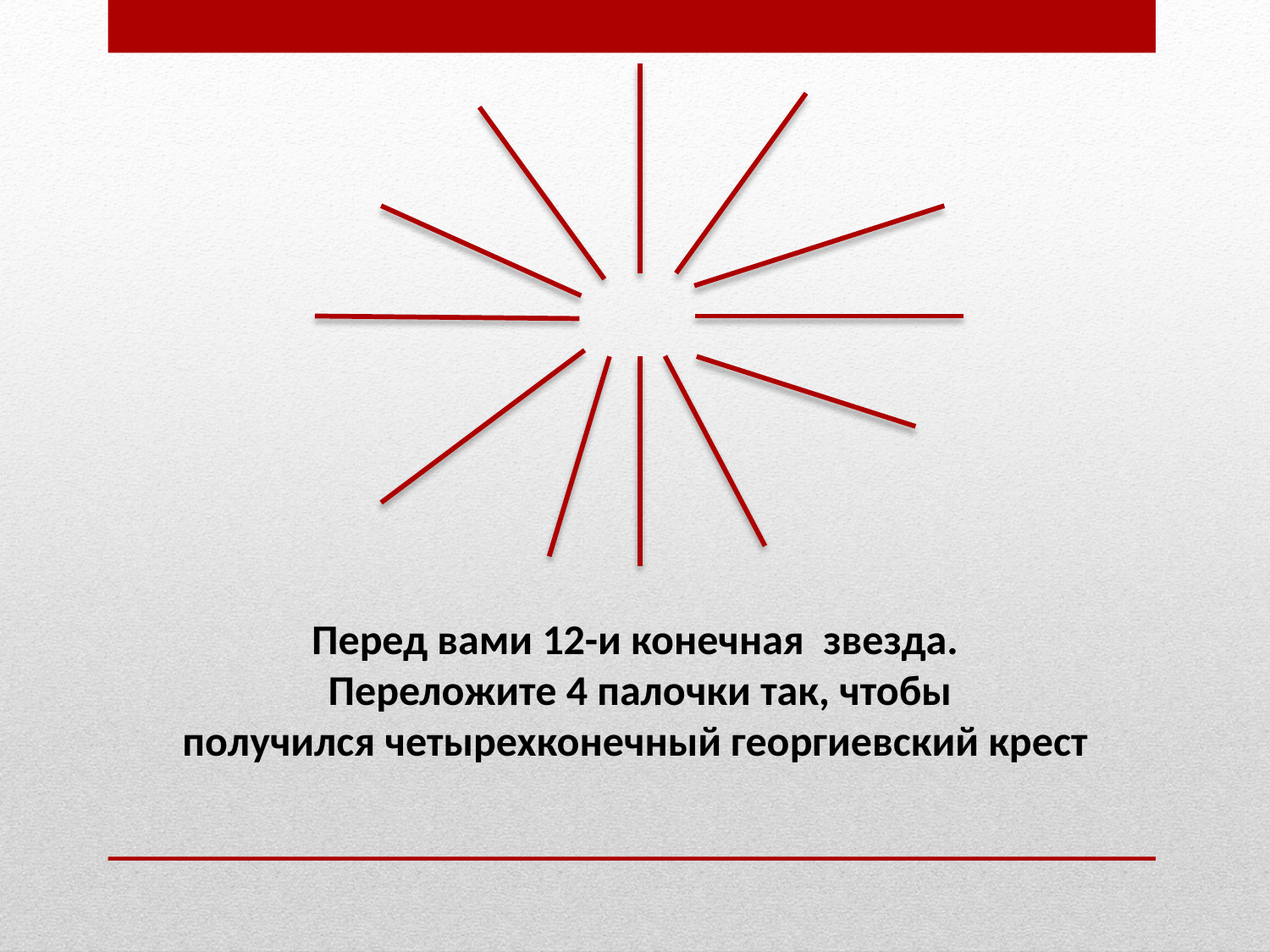

Перед вами 12-и конечная  звезда.
Переложите 4 палочки так, чтобы
получился четырехконечный георгиевский крест